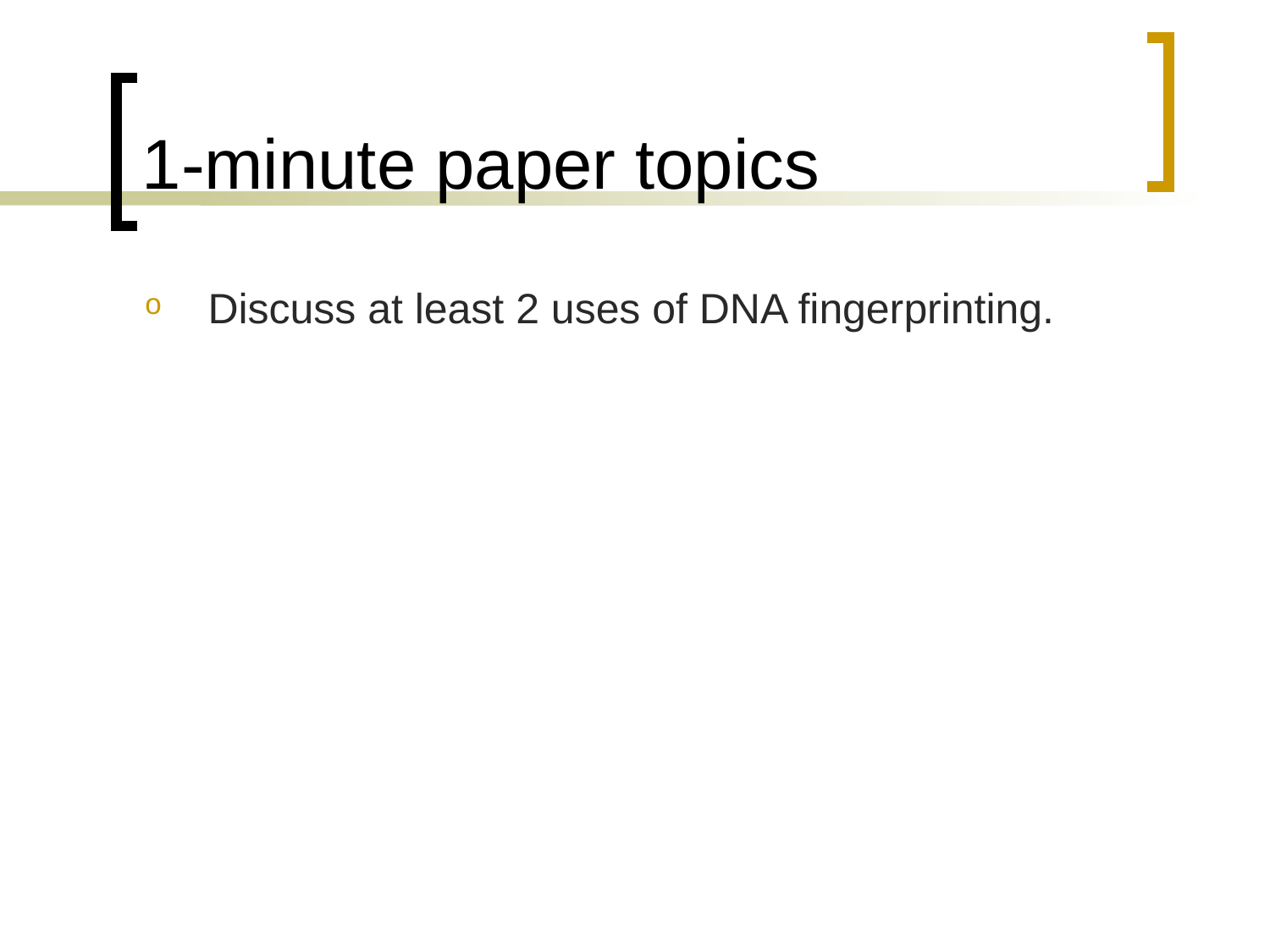

# 1-minute paper topics
Discuss at least 2 uses of DNA fingerprinting.